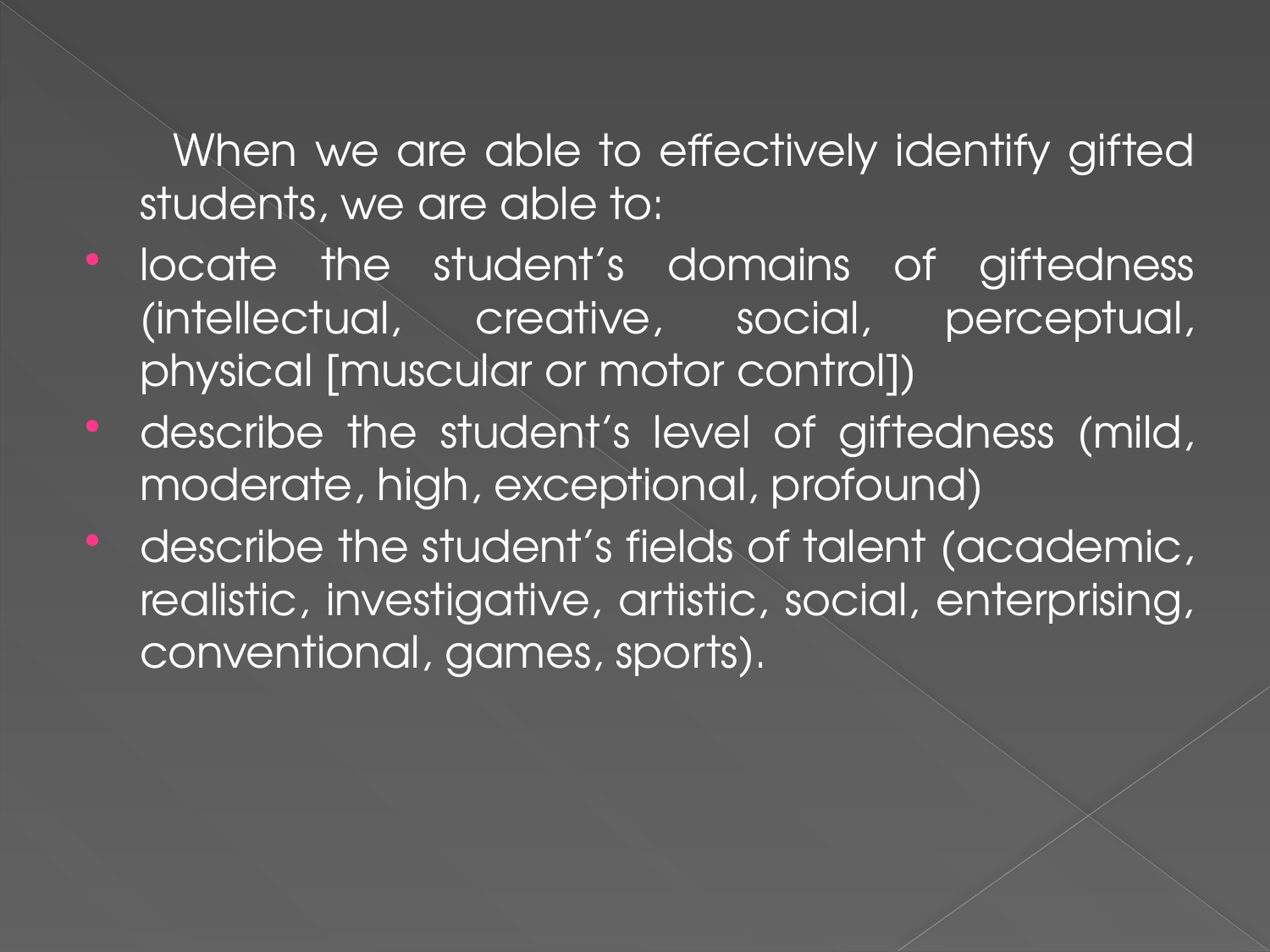

When we are able to effectively identify gifted students, we are able to:
locate the student’s domains of giftedness (intellectual, creative, social, perceptual, physical [muscular or motor control])
describe the student’s level of giftedness (mild, moderate, high, exceptional, profound)
describe the student’s fields of talent (academic, realistic, investigative, artistic, social, enterprising, conventional, games, sports).